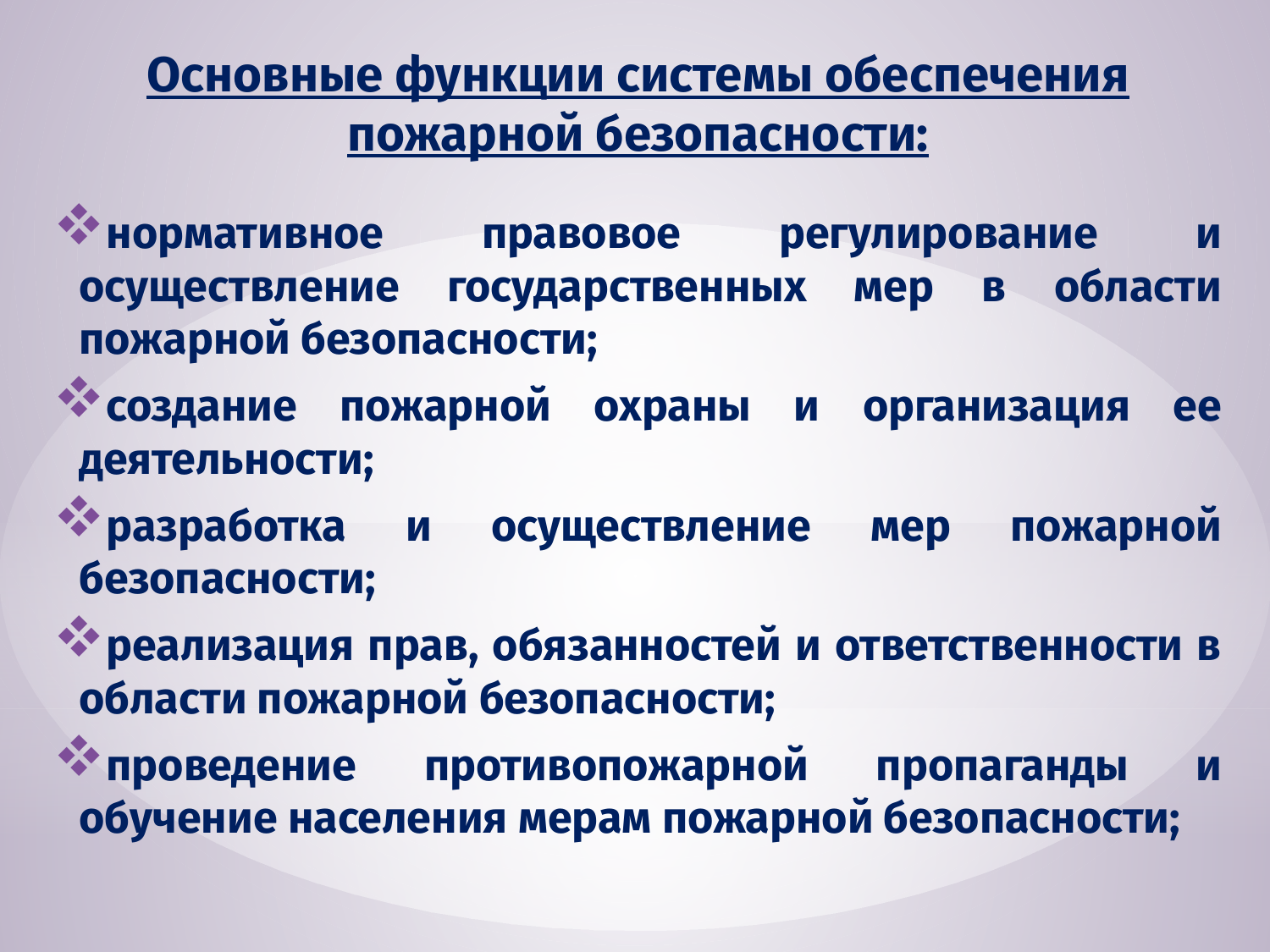

Основные функции системы обеспечения пожарной безопасности:

нормативное правовое регулирование и осуществление государственных мер в области пожарной безопасности;
создание пожарной охраны и организация ее деятельности;
разработка и осуществление мер пожарной безопасности;
реализация прав, обязанностей и ответственности в области пожарной безопасности;
проведение противопожарной пропаганды и обучение населения мерам пожарной безопасности;